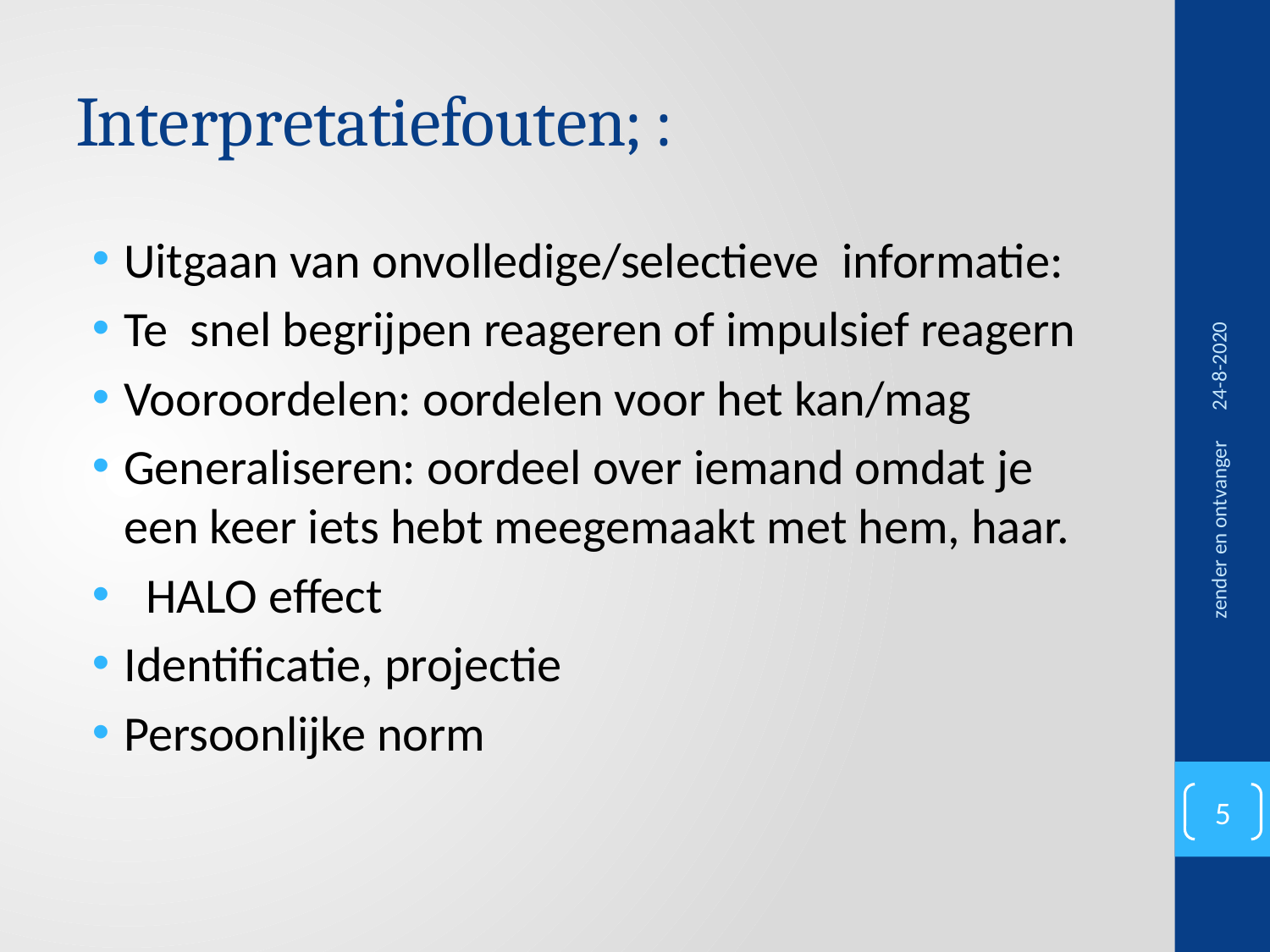

# Interpretatiefouten; :
Uitgaan van onvolledige/selectieve  informatie:
Te  snel begrijpen reageren of impulsief reagern
Vooroordelen: oordelen voor het kan/mag
Generaliseren: oordeel over iemand omdat je een keer iets hebt meegemaakt met hem, haar.
  HALO effect
Identificatie, projectie
Persoonlijke norm

24-8-2020
zender en ontvanger
5